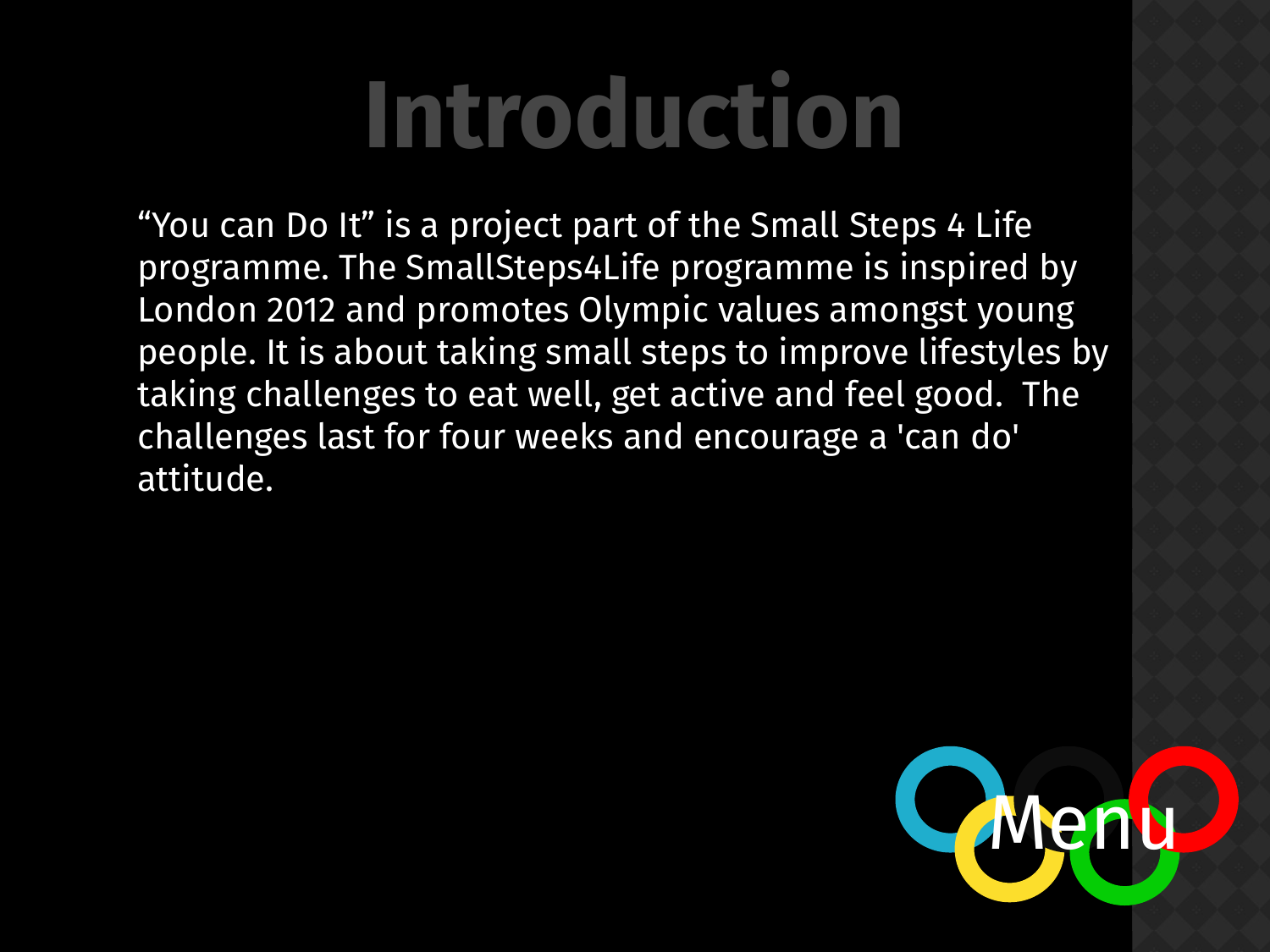

Introduction
“You can Do It” is a project part of the Small Steps 4 Life programme. The SmallSteps4Life programme is inspired by London 2012 and promotes Olympic values amongst young people. It is about taking small steps to improve lifestyles by taking challenges to eat well, get active and feel good.  The challenges last for four weeks and encourage a 'can do' attitude.

Menu